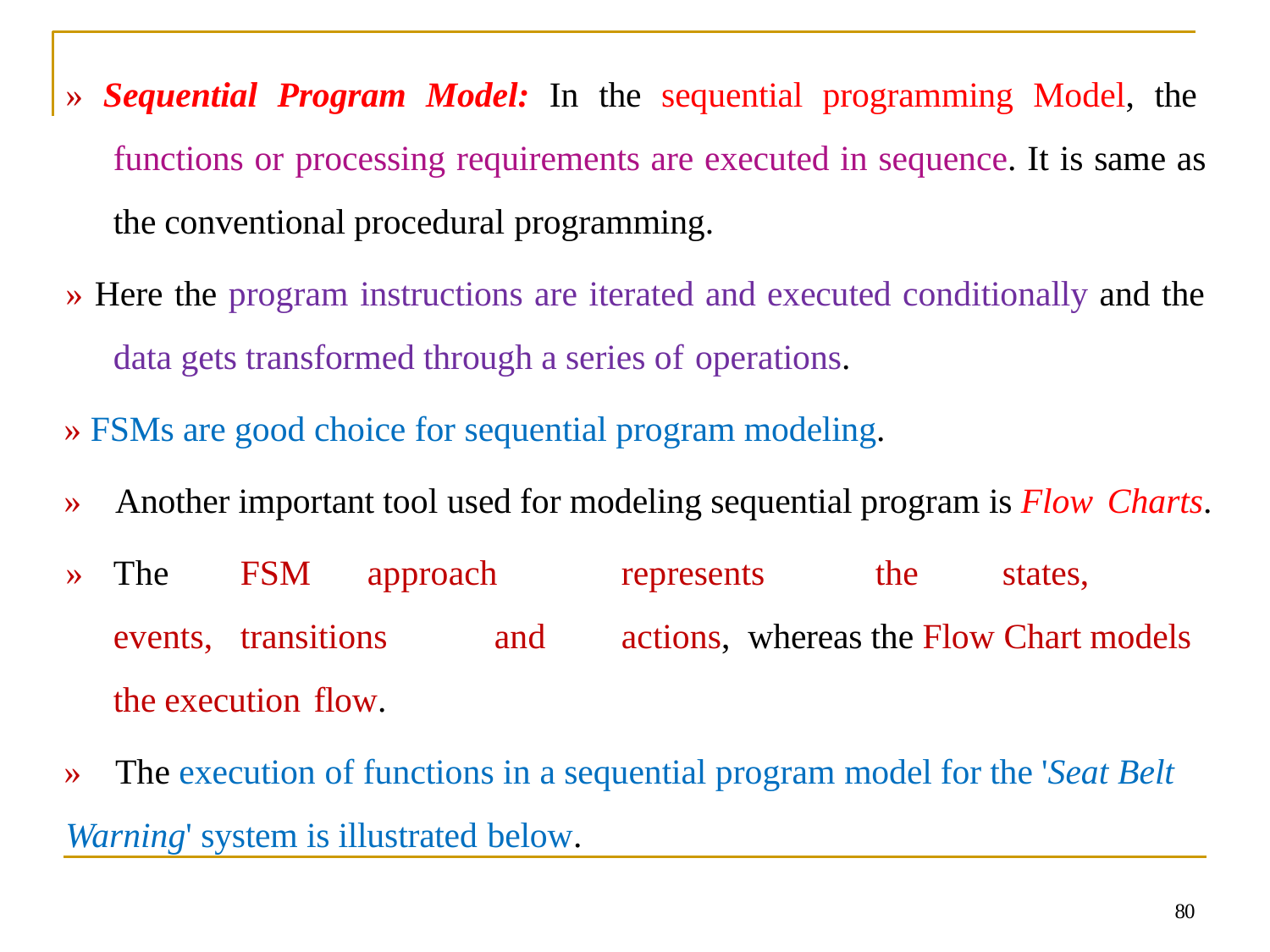

» Sequential Program Model: In the sequential programming Model, the  functions or processing requirements are executed in sequence. It is same as  the conventional procedural programming.
» Here the program instructions are iterated and executed conditionally and the  data gets transformed through a series of operations.
» FSMs are good choice for sequential program modeling.
»	Another important tool used for modeling sequential program is Flow Charts.
»	The	FSM	approach	represents	the	states,	events,	transitions	and	actions,  whereas the Flow Chart models the execution flow.
»	The execution of functions in a sequential program model for the 'Seat Belt
Warning' system is illustrated below.
80